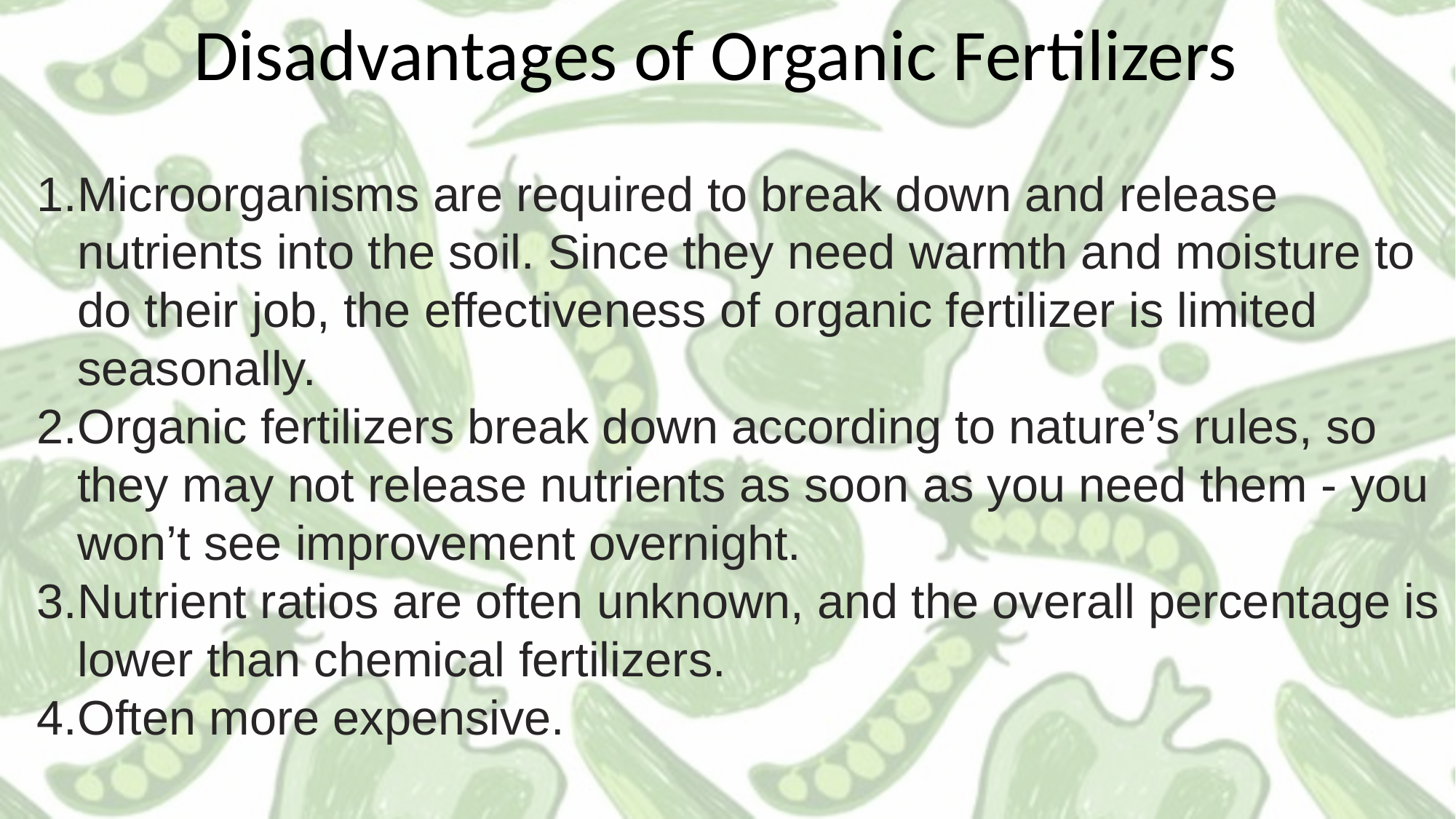

Disadvantages of Organic Fertilizers
Microorganisms are required to break down and release nutrients into the soil. Since they need warmth and moisture to do their job, the effectiveness of organic fertilizer is limited seasonally.
Organic fertilizers break down according to nature’s rules, so they may not release nutrients as soon as you need them - you won’t see improvement overnight.
Nutrient ratios are often unknown, and the overall percentage is lower than chemical fertilizers.
Often more expensive.